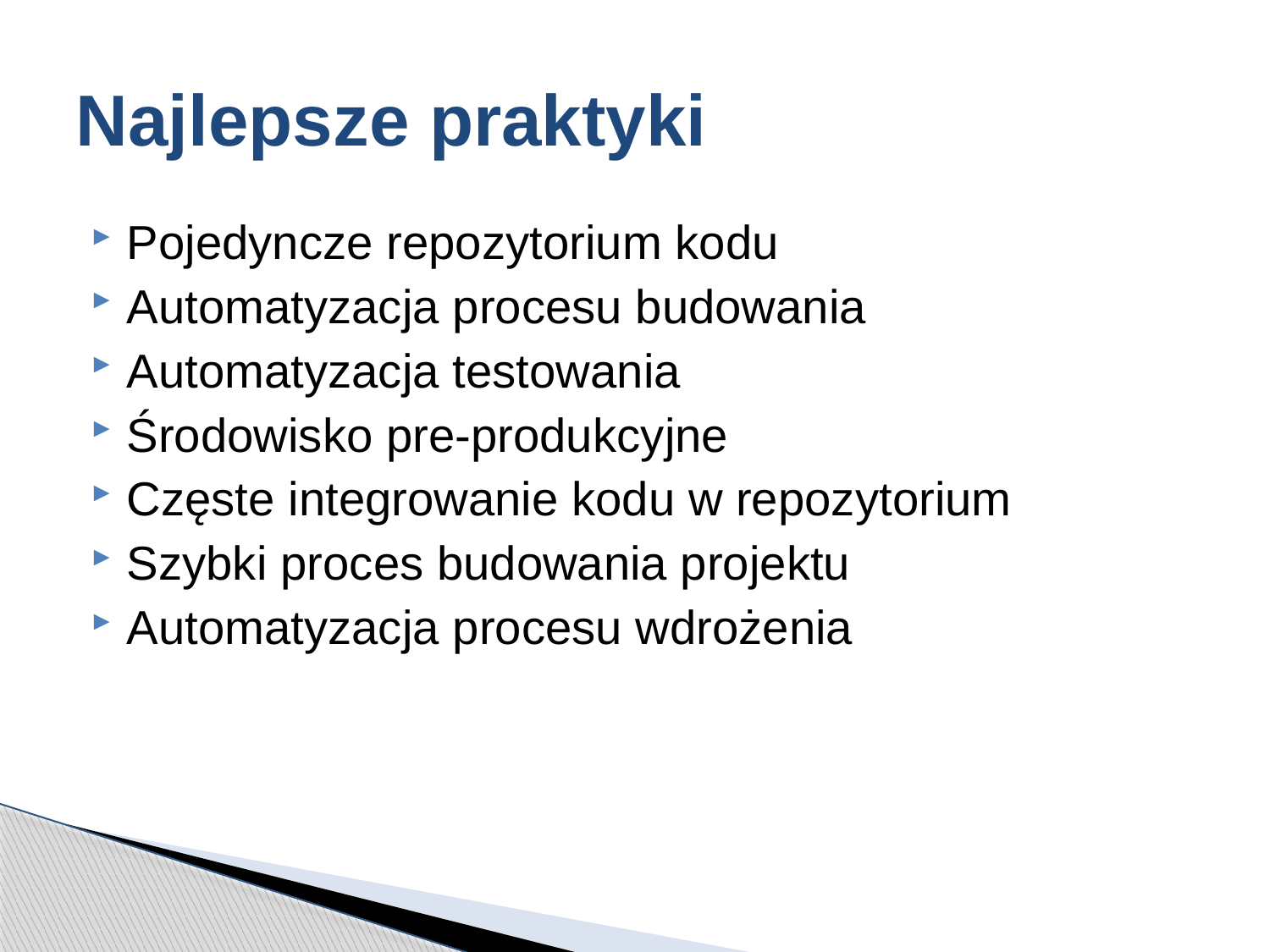

# Najlepsze praktyki
Pojedyncze repozytorium kodu
Automatyzacja procesu budowania
Automatyzacja testowania
Środowisko pre-produkcyjne
Częste integrowanie kodu w repozytorium
Szybki proces budowania projektu
Automatyzacja procesu wdrożenia